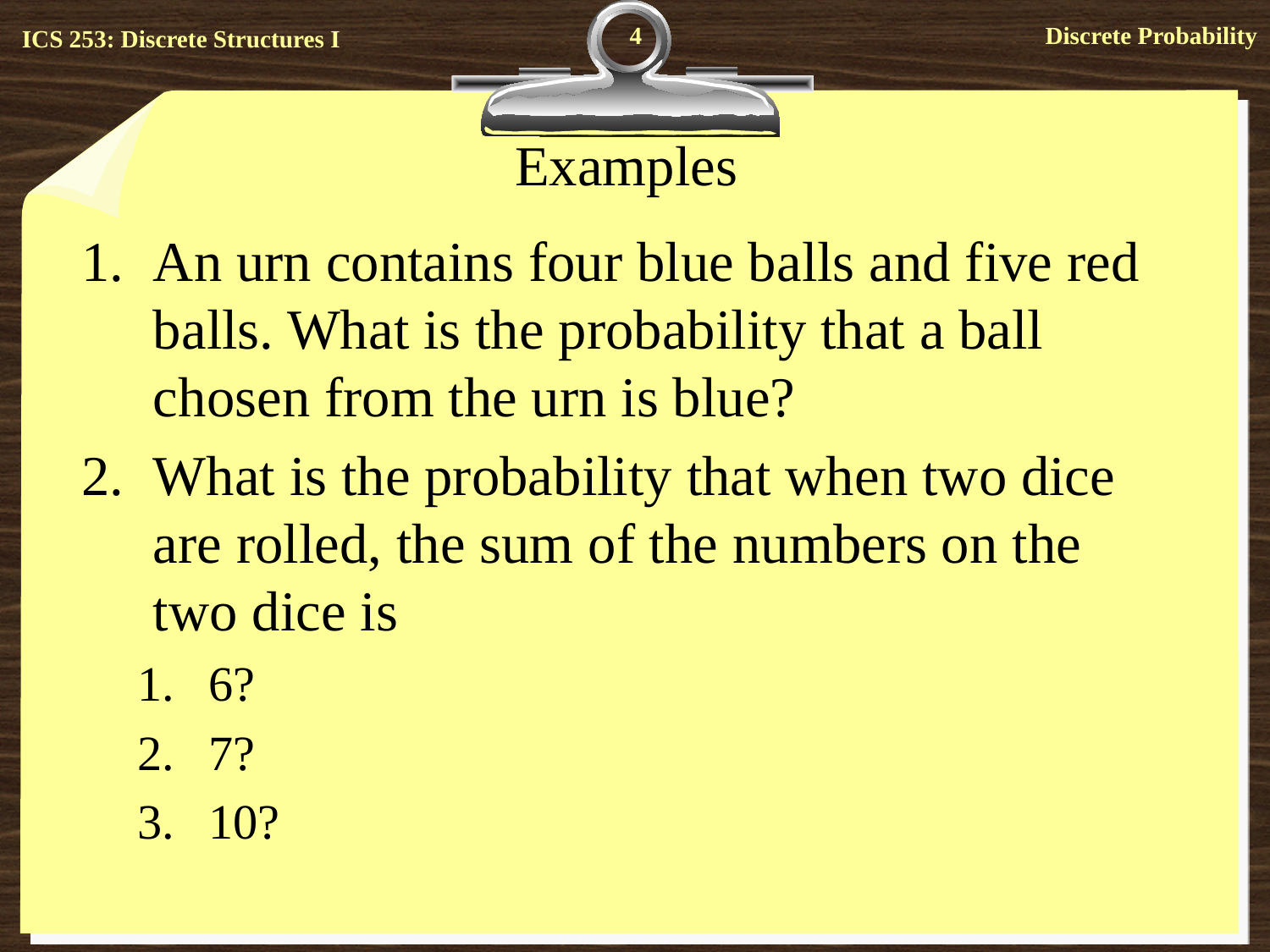

4
# Examples
An urn contains four blue balls and five red balls. What is the probability that a ball chosen from the urn is blue?
What is the probability that when two dice are rolled, the sum of the numbers on the two dice is
6?
7?
10?